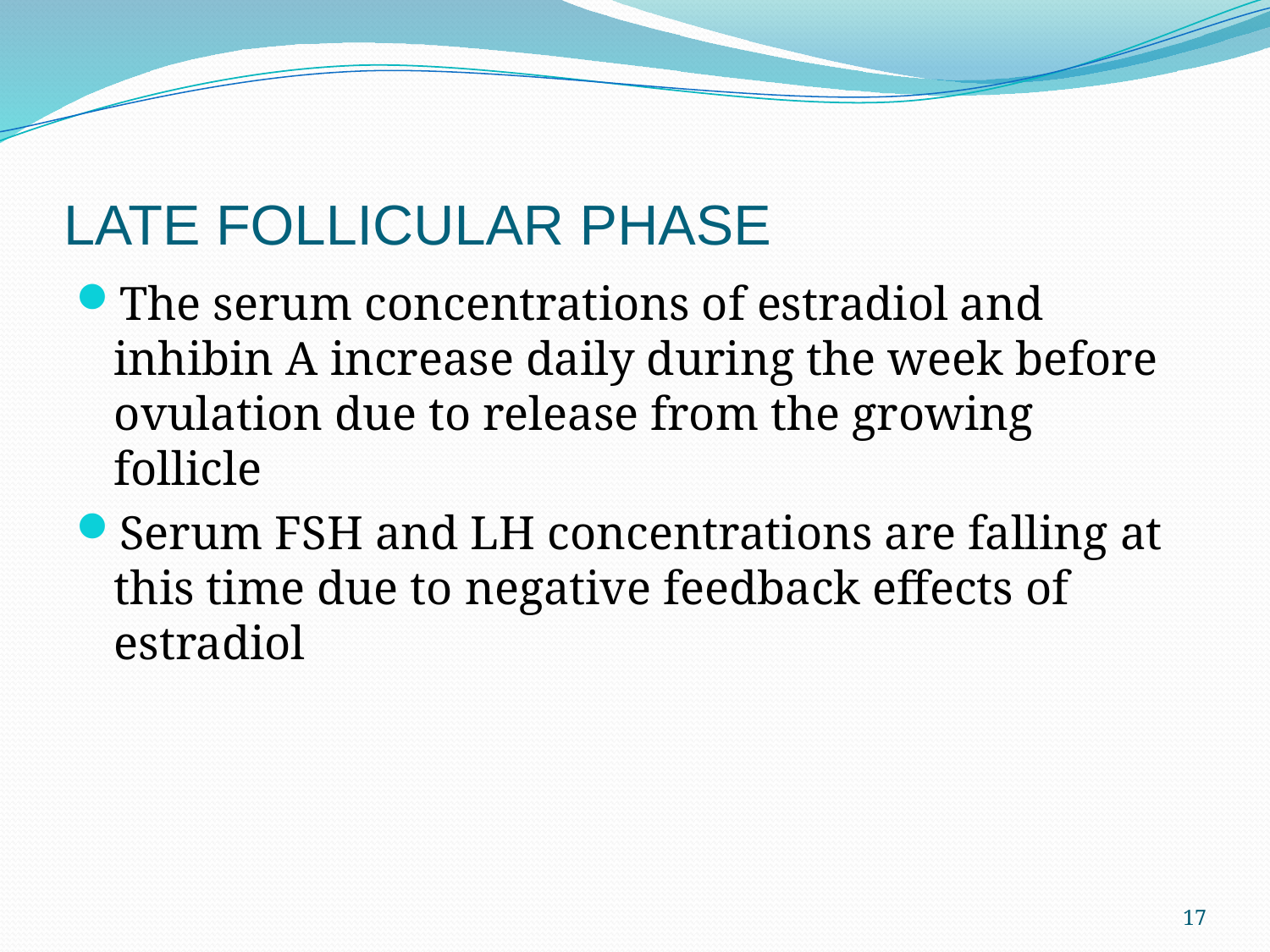

# LATE FOLLICULAR PHASE
The serum concentrations of estradiol and inhibin A increase daily during the week before ovulation due to release from the growing follicle
Serum FSH and LH concentrations are falling at this time due to negative feedback effects of estradiol

17